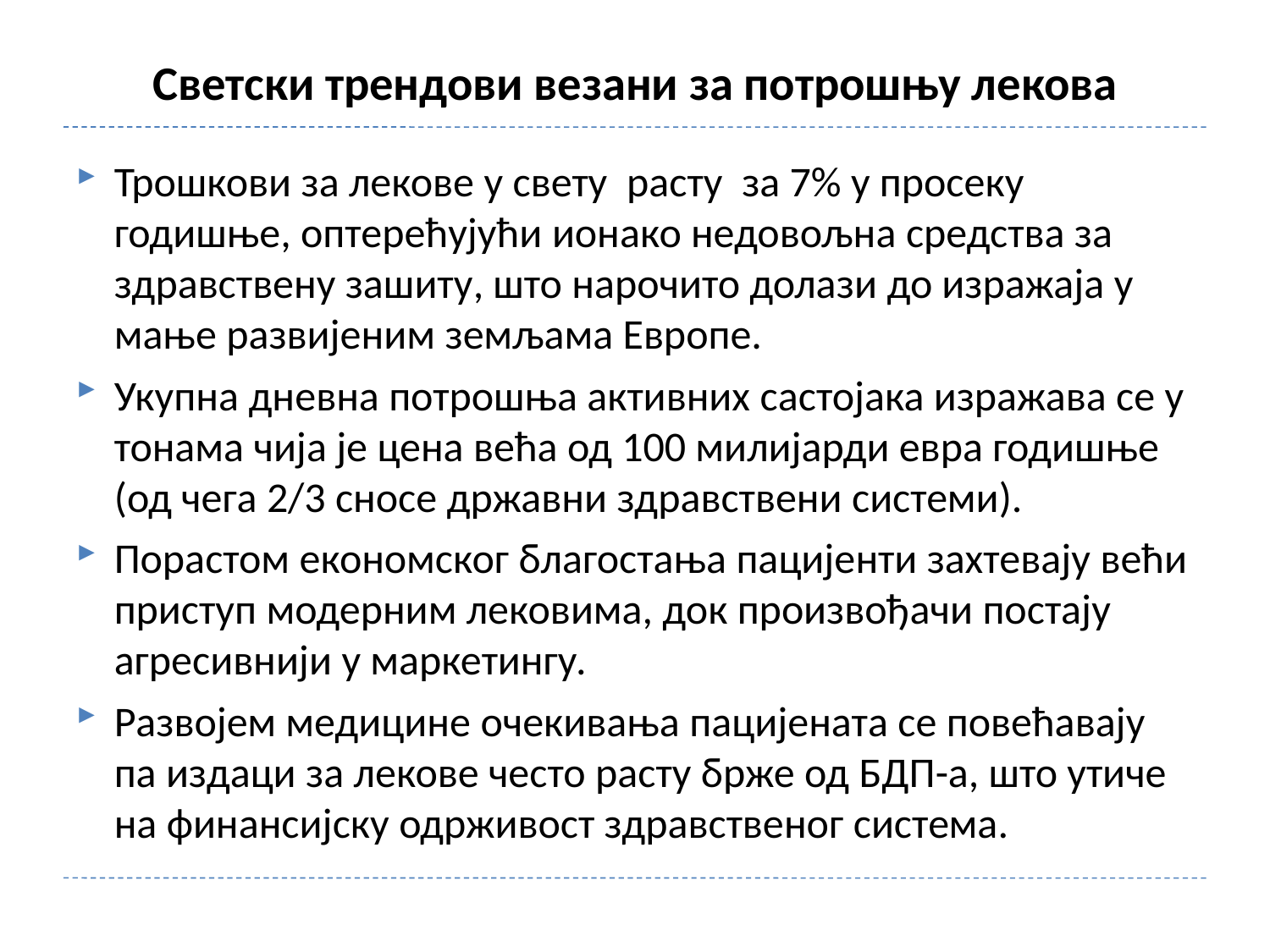

# Светски трендови везани за потрошњу лекова
Трошкови за лекове у свету  расту  за 7% у просеку годишње, оптерећујући ионако недовољна средства за здравствену зашиту, што нарочито долази до изражаја у мање развијеним земљама Европе.
Укупна дневна потрошња активних састојака изражава се у тонама чија је цена већа од 100 милијарди евра годишње (од чега 2/3 сносе државни здравствени системи).
Порастом економског благостања пацијенти захтевају већи приступ модерним лековима, док произвођачи постају агресивнији у маркетингу.
Развојем медицине очекивања пацијената се повећавају па издаци за лекове често расту брже од БДП-а, што утиче на финансијску одрживост здравственог система.